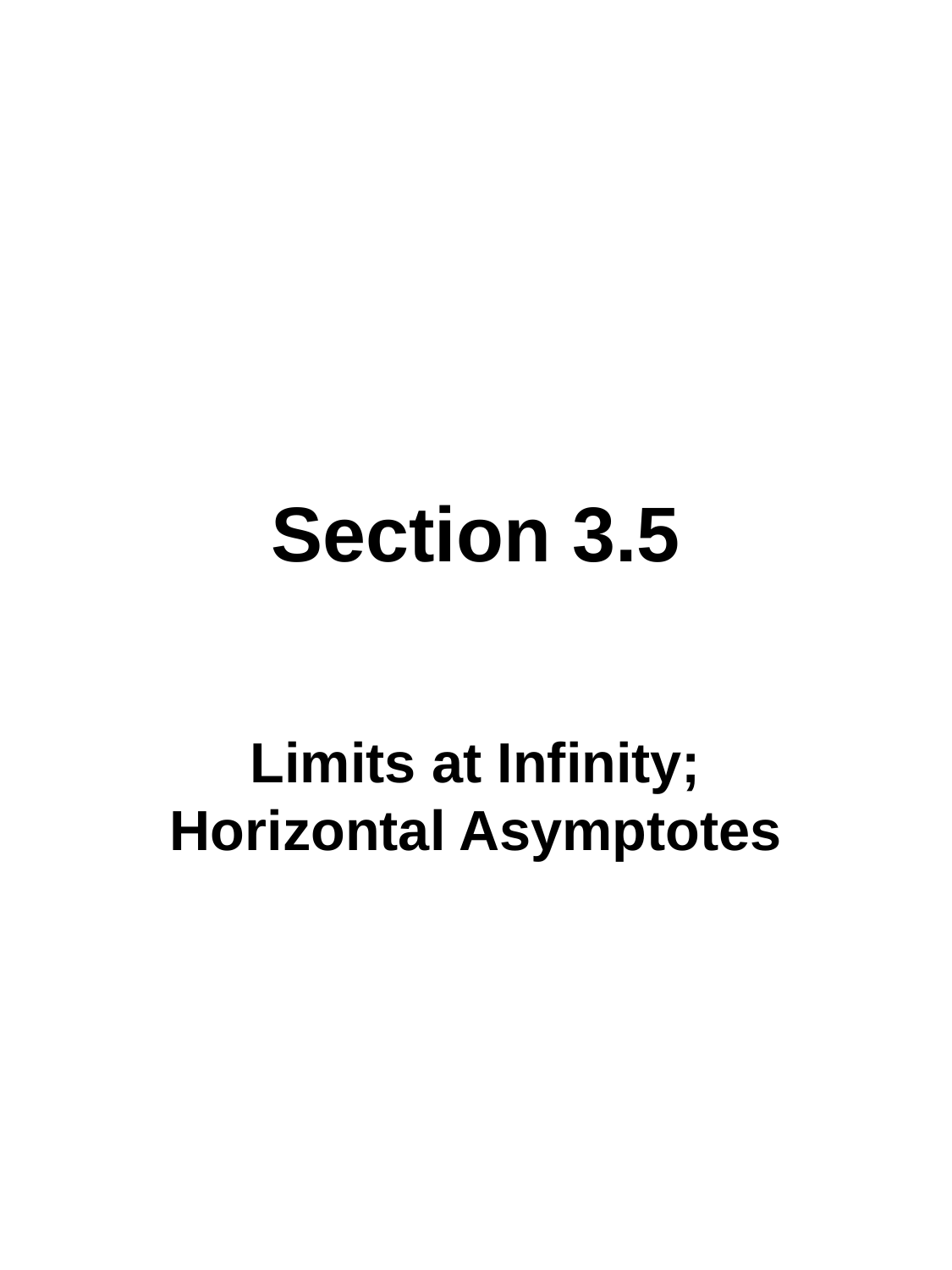

# Section 3.5
Limits at Infinity; Horizontal Asymptotes